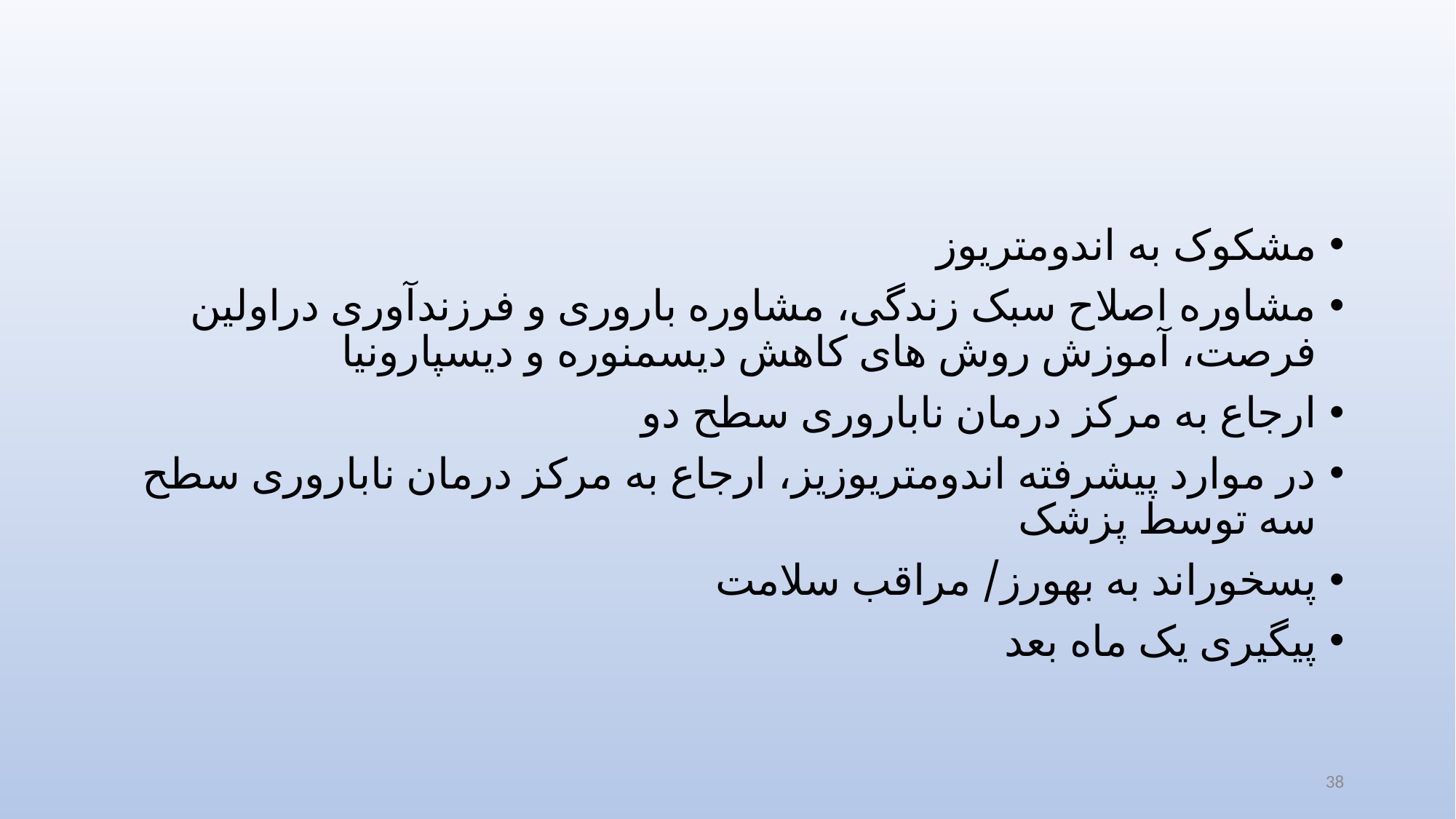

#
مشکوک به اندومتریوز
مشاوره اصلاح سبک زندگی، مشاوره باروری و فرزندآوری دراولین فرصت، آموزش روش های کاهش دیسمنوره و دیسپارونیا
ارجاع به مرکز درمان ناباروری سطح دو
در موارد پیشرفته اندومتریوزیز، ارجاع به مرکز درمان ناباروری سطح سه توسط پزشک
پسخوراند به بهورز/ مراقب سلامت
پیگیری یک ماه بعد
38